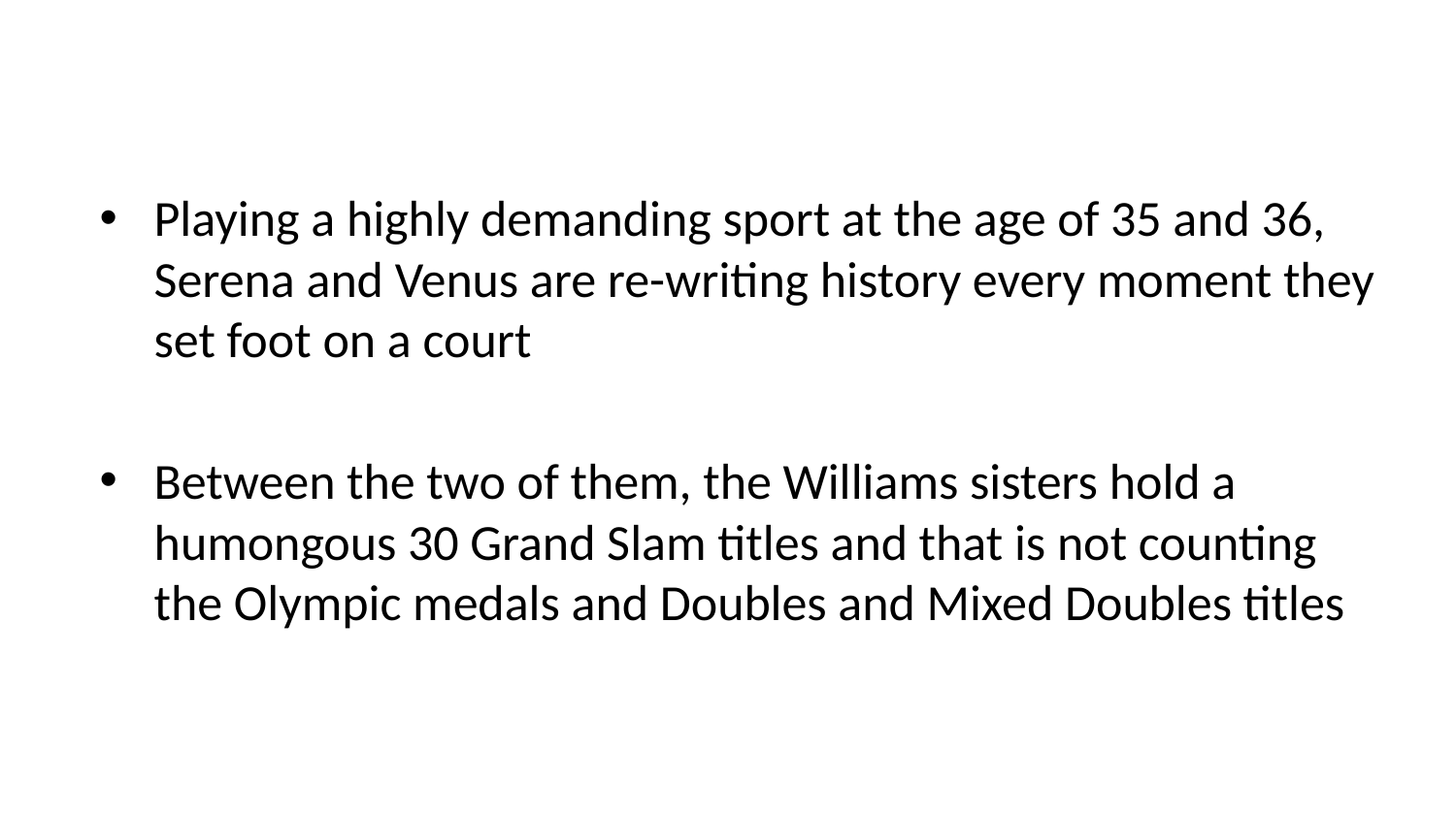

Playing a highly demanding sport at the age of 35 and 36, Serena and Venus are re-writing history every moment they set foot on a court

Between the two of them, the Williams sisters hold a humongous 30 Grand Slam titles and that is not counting the Olympic medals and Doubles and Mixed Doubles titles